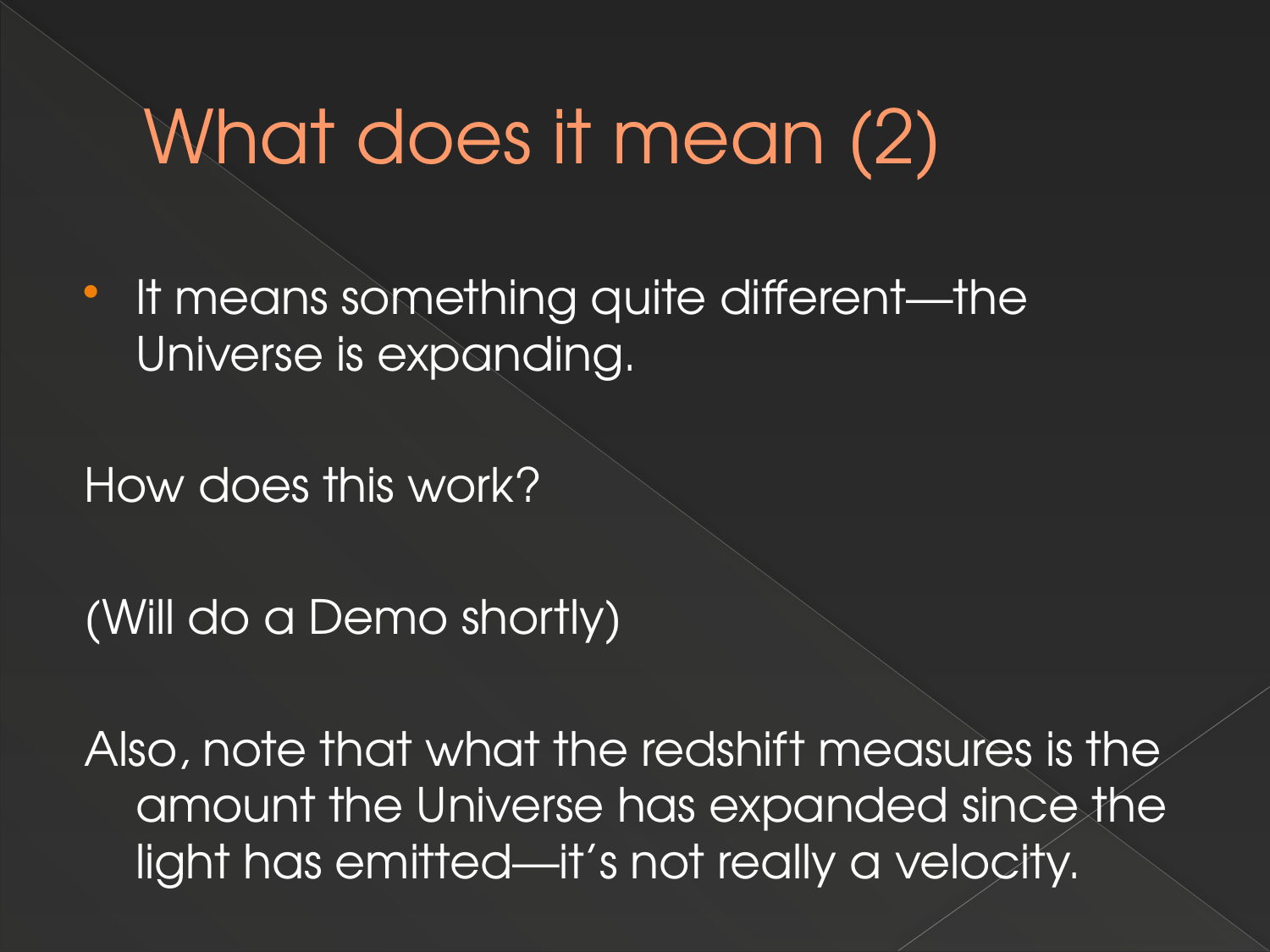

# What does it mean (2)
It means something quite different—the Universe is expanding.

How does this work?

(Will do a Demo shortly)

Also, note that what the redshift measures is the amount the Universe has expanded since the light has emitted—it’s not really a velocity.